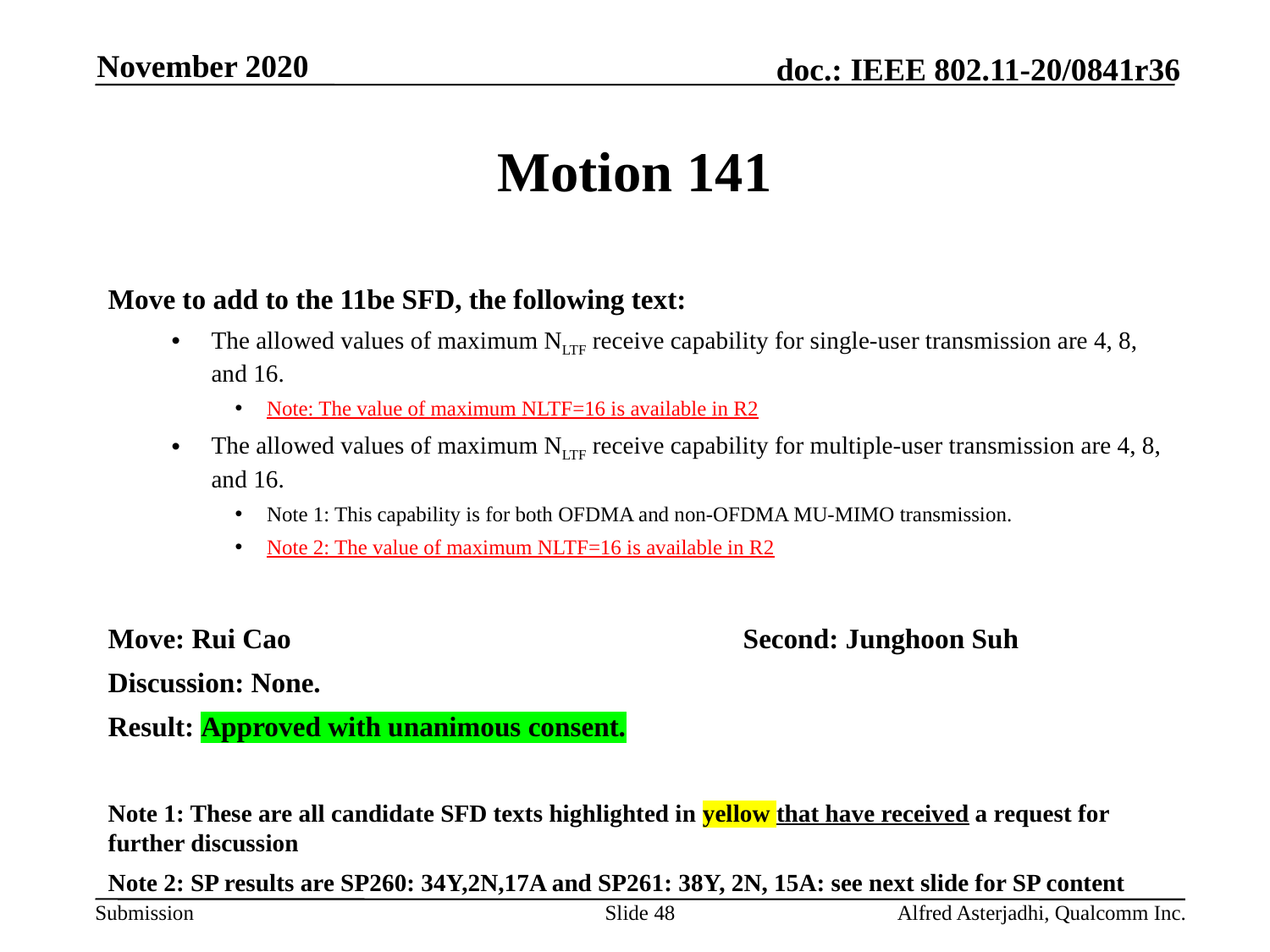

November 2020
# Motion 141
Move to add to the 11be SFD, the following text:
The allowed values of maximum NLTF receive capability for single-user transmission are 4, 8, and 16.
Note: The value of maximum NLTF=16 is available in R2
The allowed values of maximum NLTF receive capability for multiple-user transmission are 4, 8, and 16.
Note 1: This capability is for both OFDMA and non-OFDMA MU-MIMO transmission.
Note 2: The value of maximum NLTF=16 is available in R2

Move: Rui Cao				Second: Junghoon Suh
Discussion: None.
Result: Approved with unanimous consent.

Note 1: These are all candidate SFD texts highlighted in yellow that have received a request for further discussion
Note 2: SP results are SP260: 34Y,2N,17A and SP261: 38Y, 2N, 15A: see next slide for SP content
Slide 48
Alfred Asterjadhi, Qualcomm Inc.